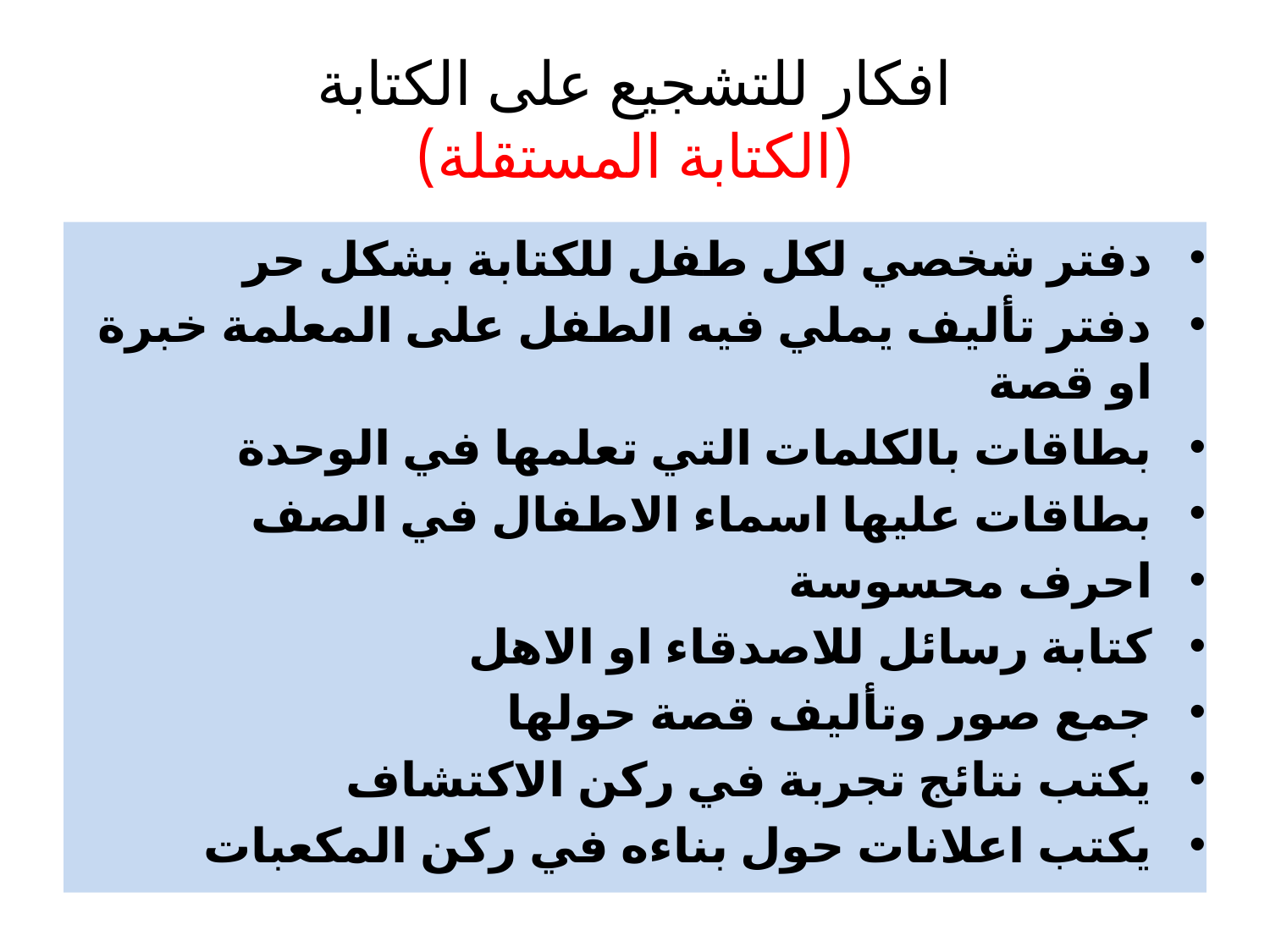

# افكار للتشجيع على الكتابة (الكتابة المستقلة)
دفتر شخصي لكل طفل للكتابة بشكل حر
دفتر تأليف يملي فيه الطفل على المعلمة خبرة او قصة
بطاقات بالكلمات التي تعلمها في الوحدة
بطاقات عليها اسماء الاطفال في الصف
احرف محسوسة
كتابة رسائل للاصدقاء او الاهل
جمع صور وتأليف قصة حولها
يكتب نتائج تجربة في ركن الاكتشاف
يكتب اعلانات حول بناءه في ركن المكعبات